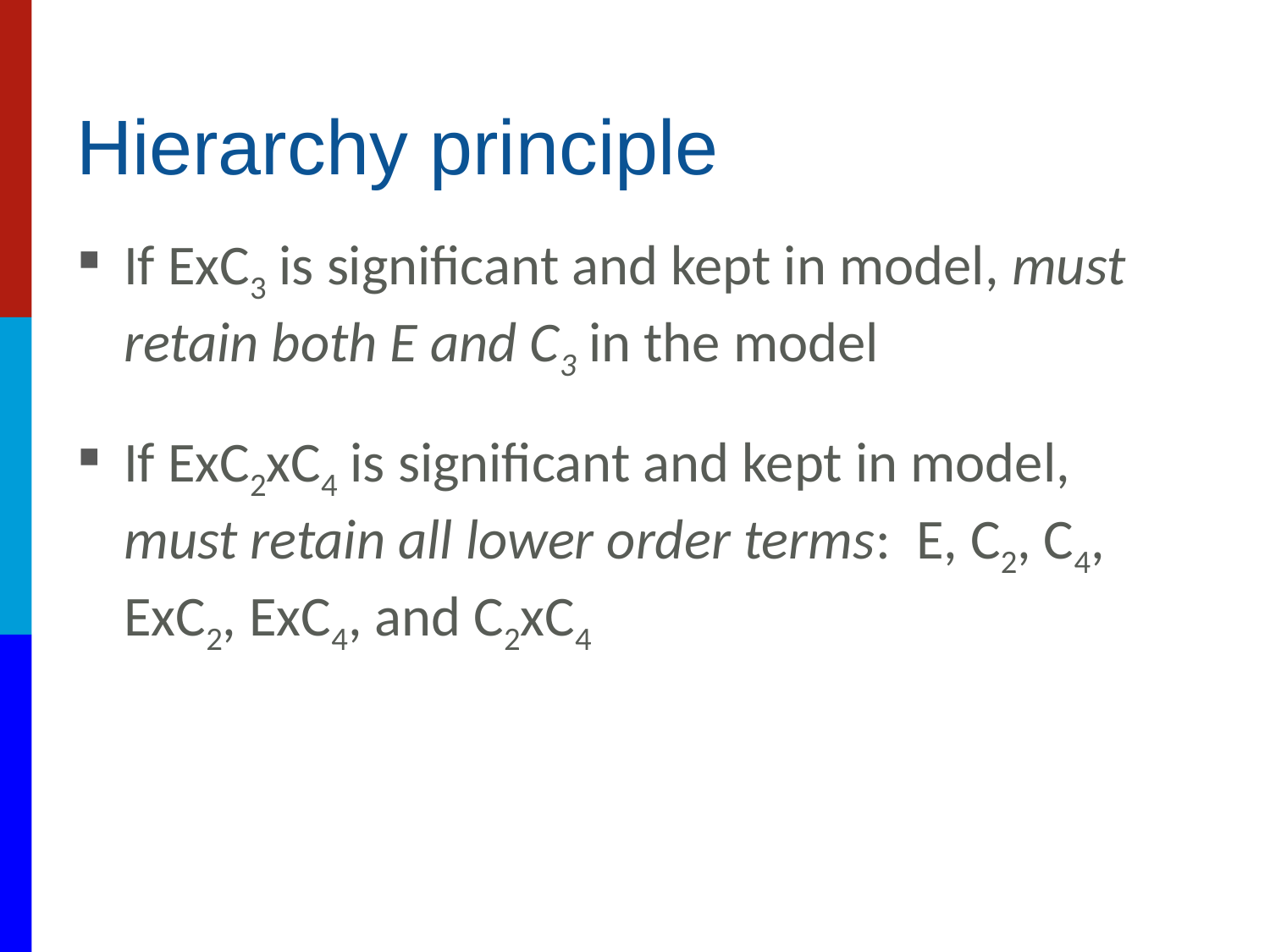

# Hierarchy principle
If ExC3 is significant and kept in model, must retain both E and C3 in the model
If ExC2xC4 is significant and kept in model, must retain all lower order terms:  E, C2, C4, ExC2, ExC4, and C2xC4